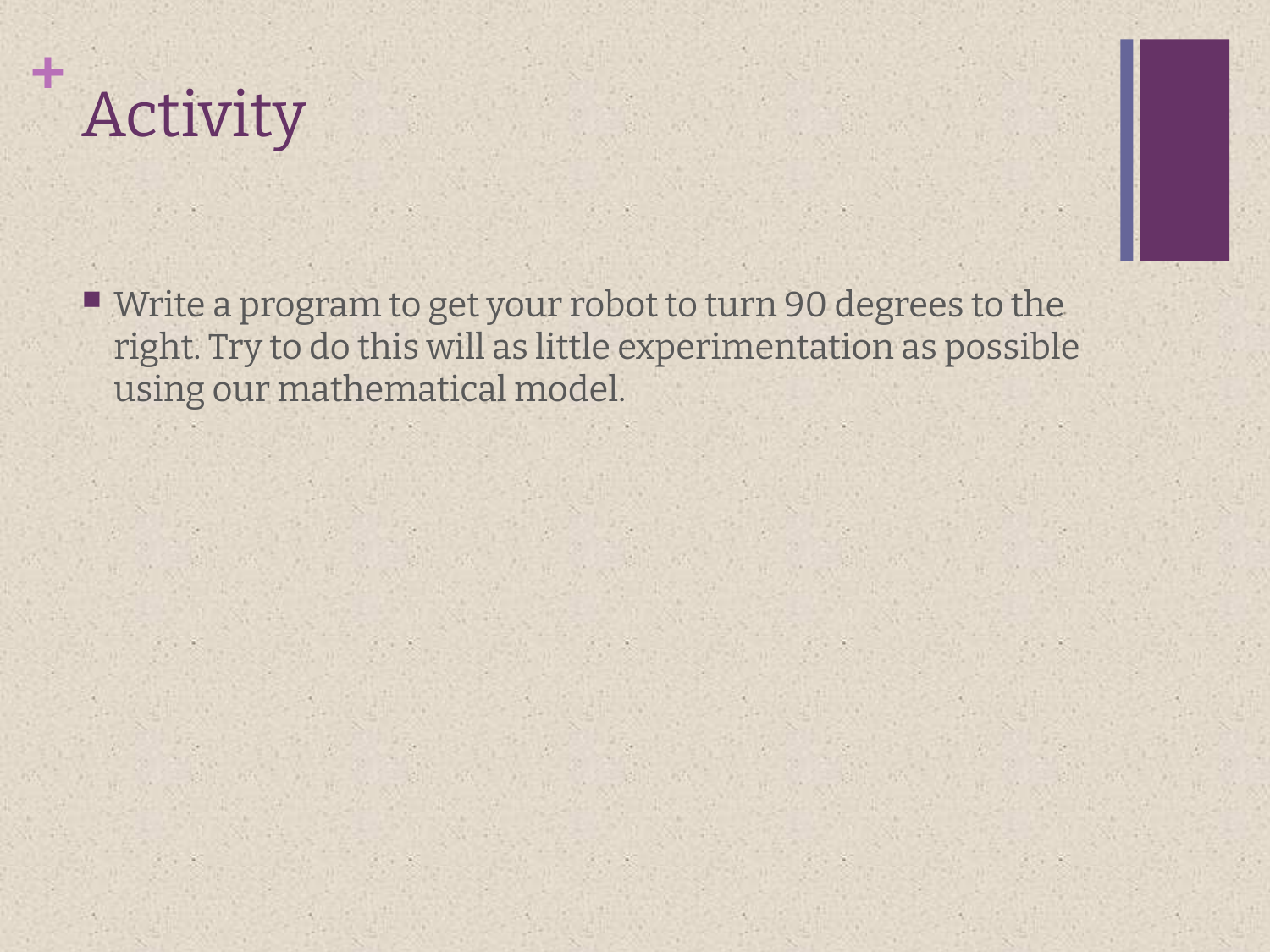

# Activity
Write a program to get your robot to turn 90 degrees to the right. Try to do this will as little experimentation as possible using our mathematical model.